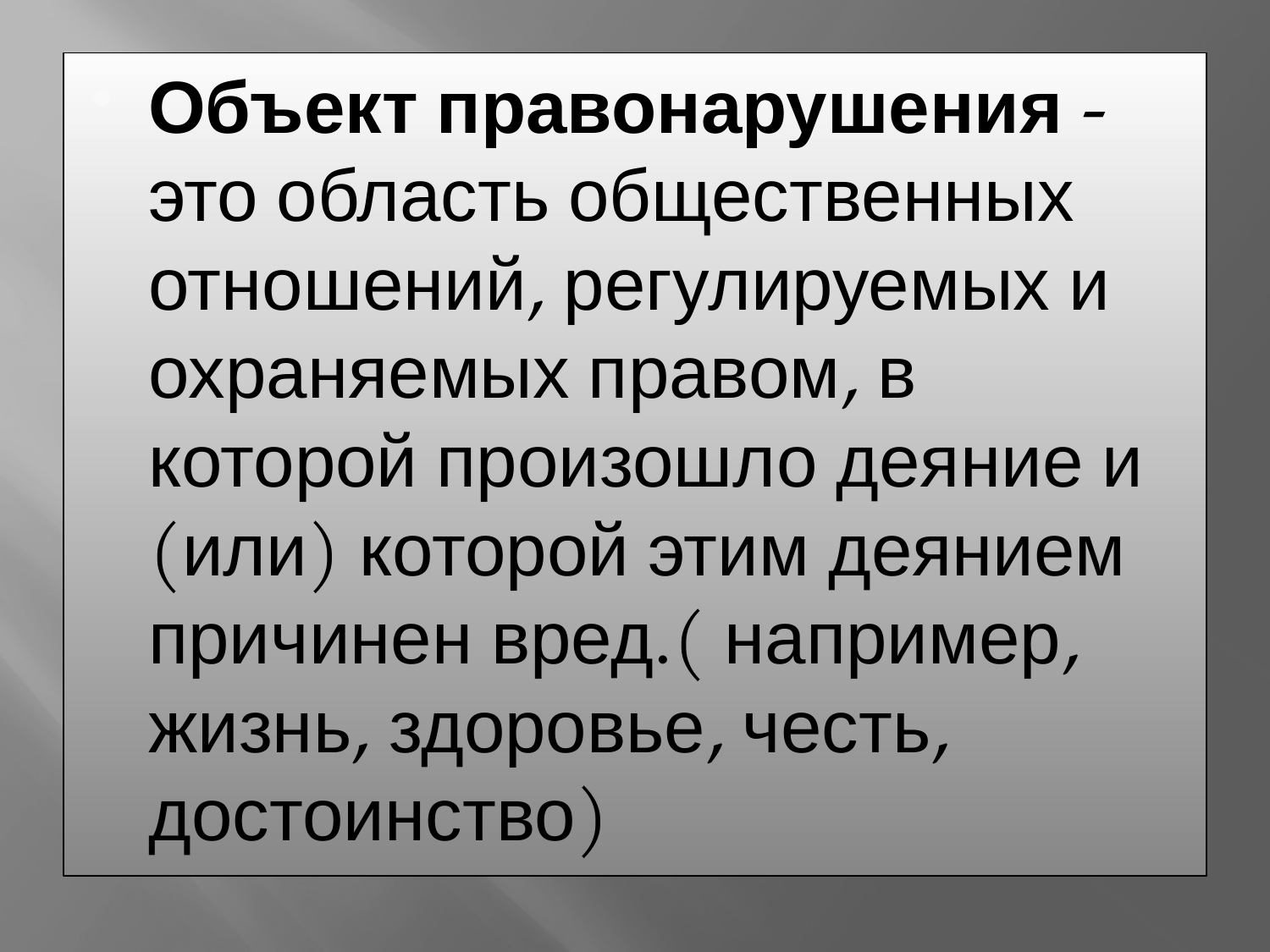

Объект правонарушения - это область общественных отношений, регулируемых и охраняемых правом, в которой произошло деяние и (или) которой этим деянием причинен вред.( например, жизнь, здоровье, честь, достоинство)